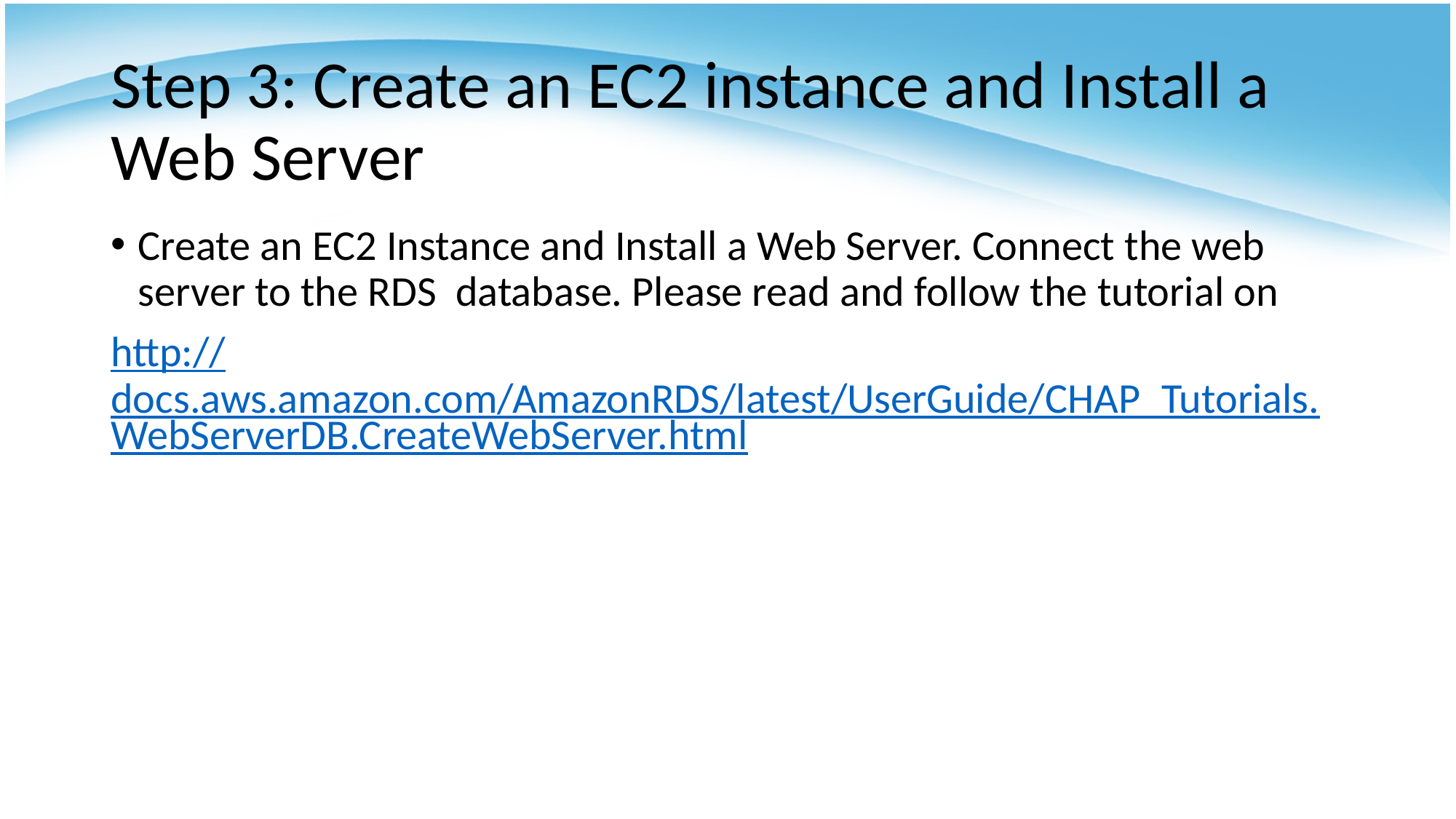

# Step 3: Create an EC2 instance and Install a Web Server
Create an EC2 Instance and Install a Web Server. Connect the web server to the RDS  database. Please read and follow the tutorial on
http://docs.aws.amazon.com/AmazonRDS/latest/UserGuide/CHAP_Tutorials.WebServerDB.CreateWebServer.html